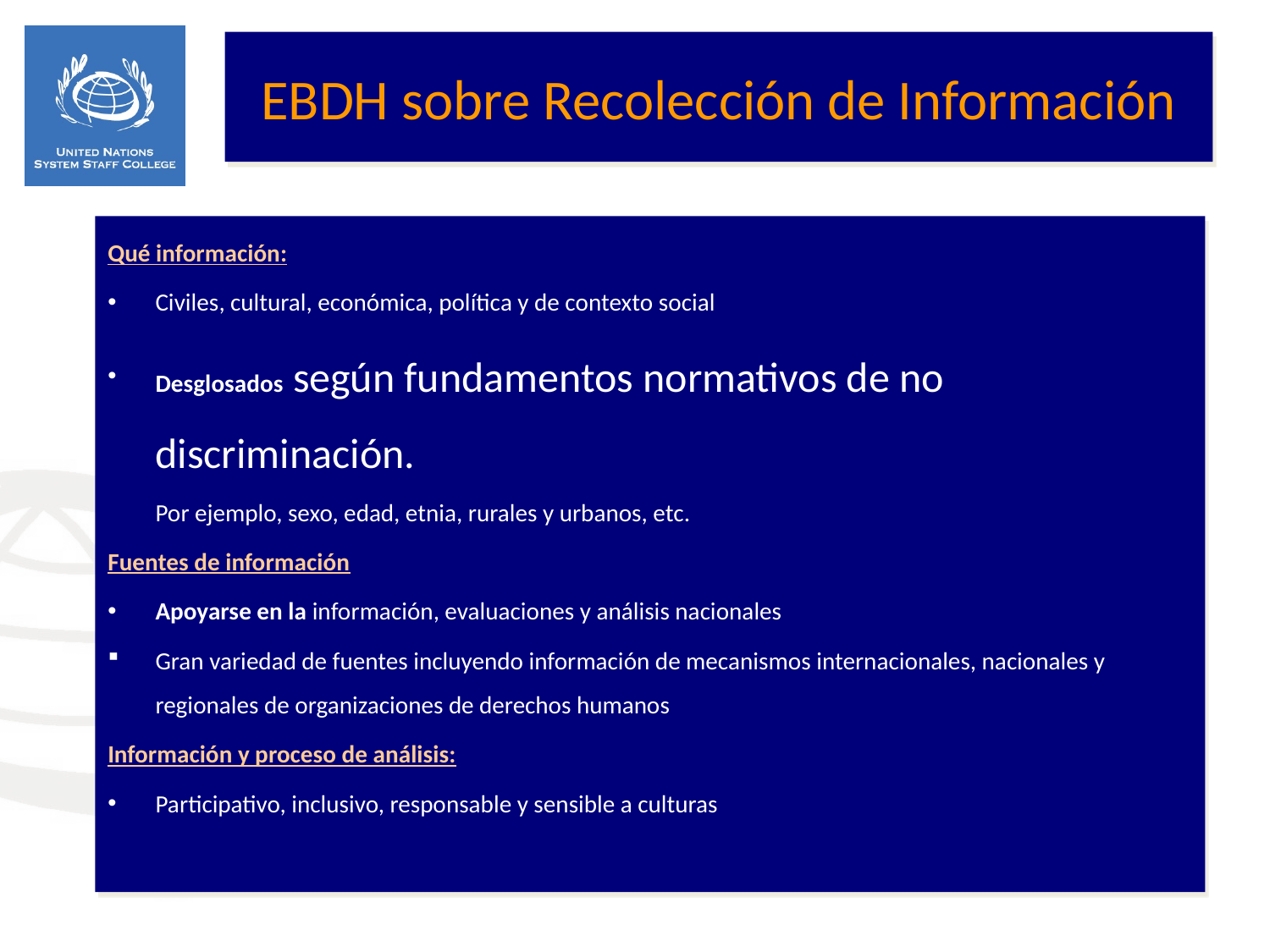

EBDH sobre Recolección de Información
Qué información:
Civiles, cultural, económica, política y de contexto social
Desglosados según fundamentos normativos de no discriminación.
	Por ejemplo, sexo, edad, etnia, rurales y urbanos, etc.
Fuentes de información
Apoyarse en la información, evaluaciones y análisis nacionales
Gran variedad de fuentes incluyendo información de mecanismos internacionales, nacionales y regionales de organizaciones de derechos humanos
Información y proceso de análisis:
Participativo, inclusivo, responsable y sensible a culturas